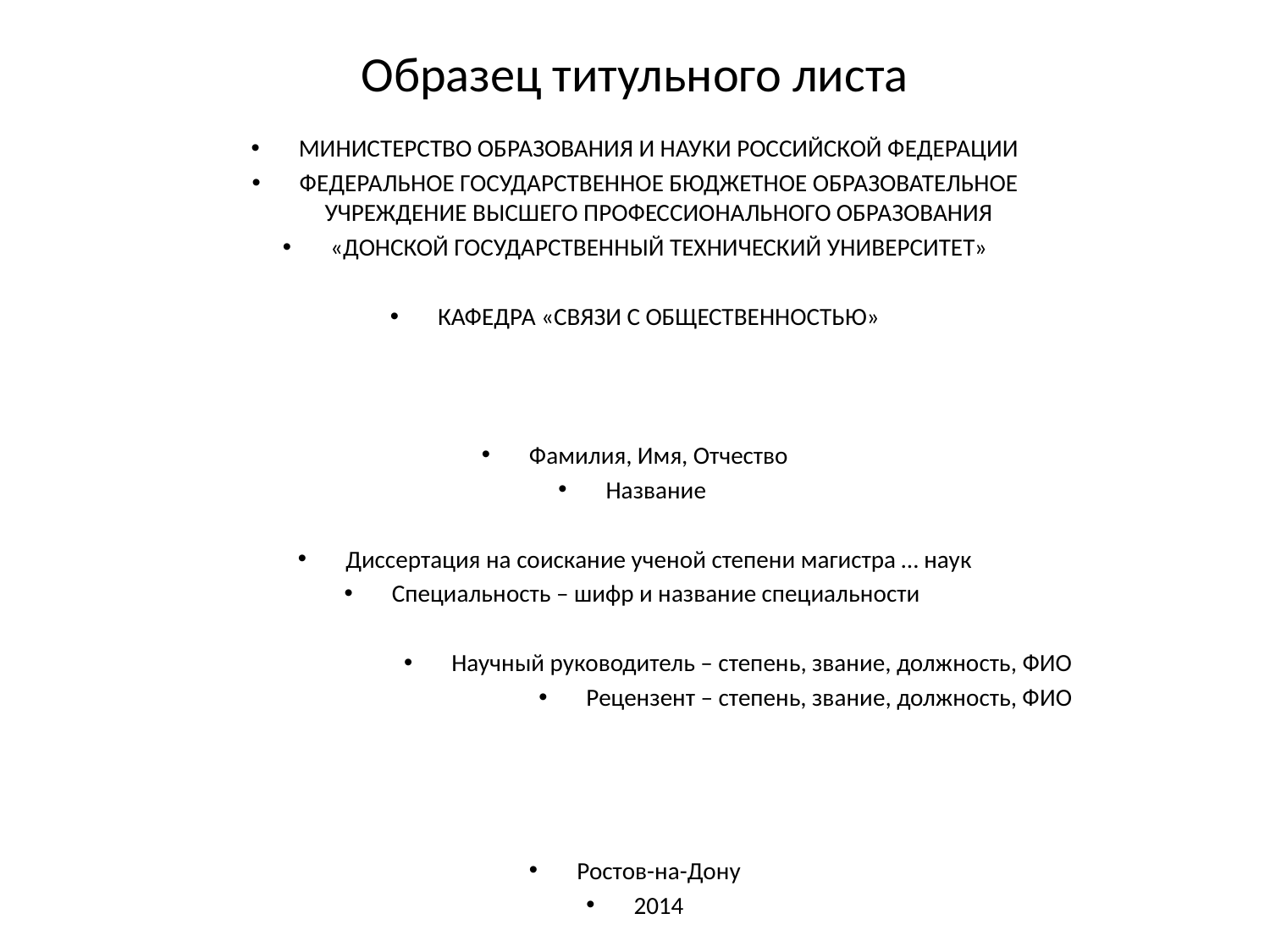

# Образец титульного листа
МИНИСТЕРСТВО ОБРАЗОВАНИЯ И НАУКИ РОССИЙСКОЙ ФЕДЕРАЦИИ
ФЕДЕРАЛЬНОЕ ГОСУДАРСТВЕННОЕ БЮДЖЕТНОЕ ОБРАЗОВАТЕЛЬНОЕ УЧРЕЖДЕНИЕ ВЫСШЕГО ПРОФЕССИОНАЛЬНОГО ОБРАЗОВАНИЯ
«ДОНСКОЙ ГОСУДАРСТВЕННЫЙ ТЕХНИЧЕСКИЙ УНИВЕРСИТEТ»

КАФЕДРА «СВЯЗИ С ОБЩЕСТВЕННОСТЬЮ»

Фамилия, Имя, Отчество
Название

Диссертация на соискание ученой степени магистра … наук
Специальность – шифр и название специальности

Научный руководитель – степень, звание, должность, ФИО
Рецензент – степень, звание, должность, ФИО

Ростов-на-Дону
2014